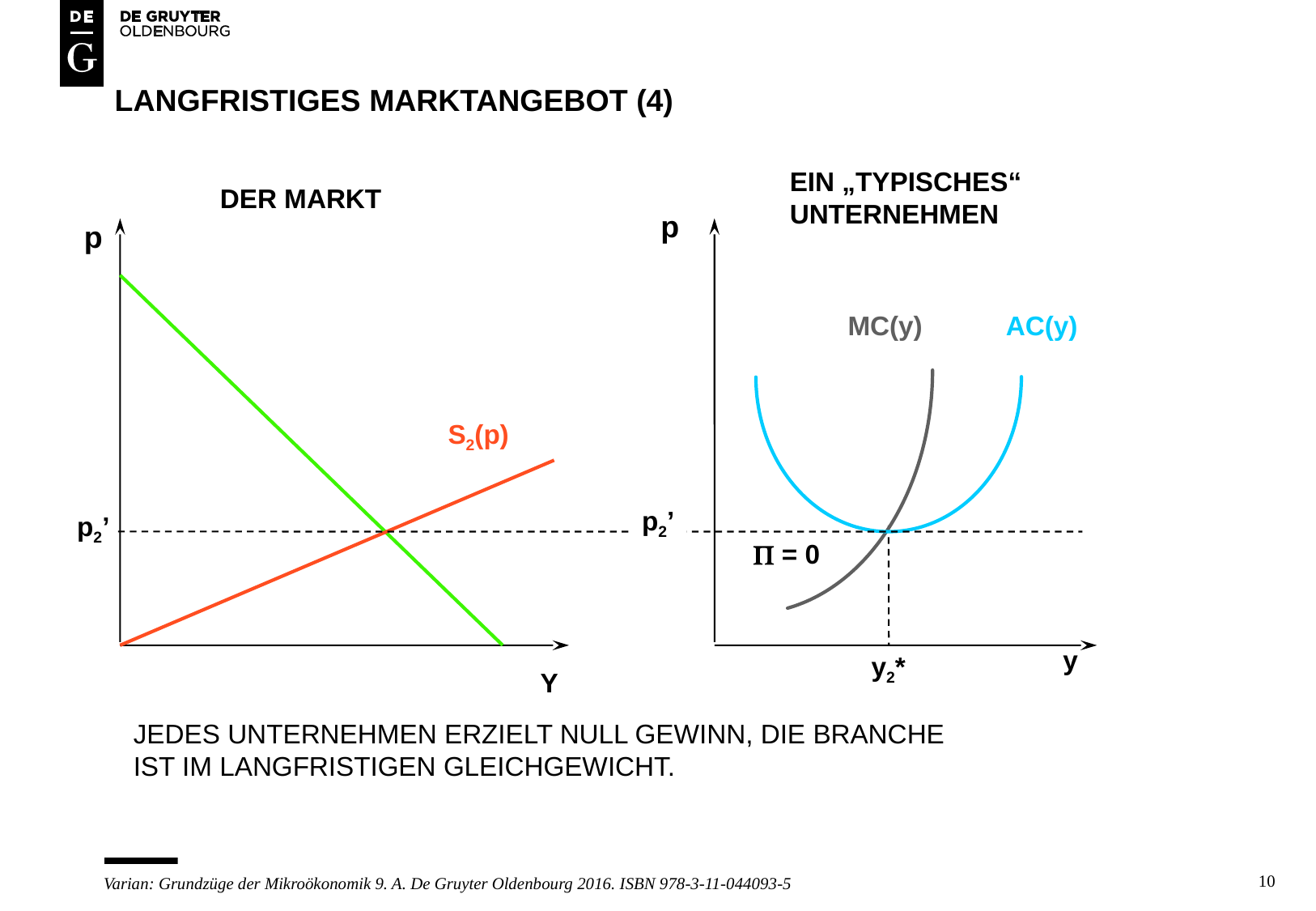

# LANGFRISTIGES MARKTANGEBOT (4)

EIN „TYPISCHES“
UNTERNEHMEN
DER MARKT
p
p

MC(y)
AC(y)

S2(p)

p2’
p2’

Π = 0

y
y2*

Y
JEDES UNTERNEHMEN ERZIELT NULL GEWINN, DIE BRANCHE
IST IM LANGFRISTIGEN GLEICHGEWICHT.
10
Varian: Grundzüge der Mikroökonomik 9. A. De Gruyter Oldenbourg 2016. ISBN 978-3-11-044093-5